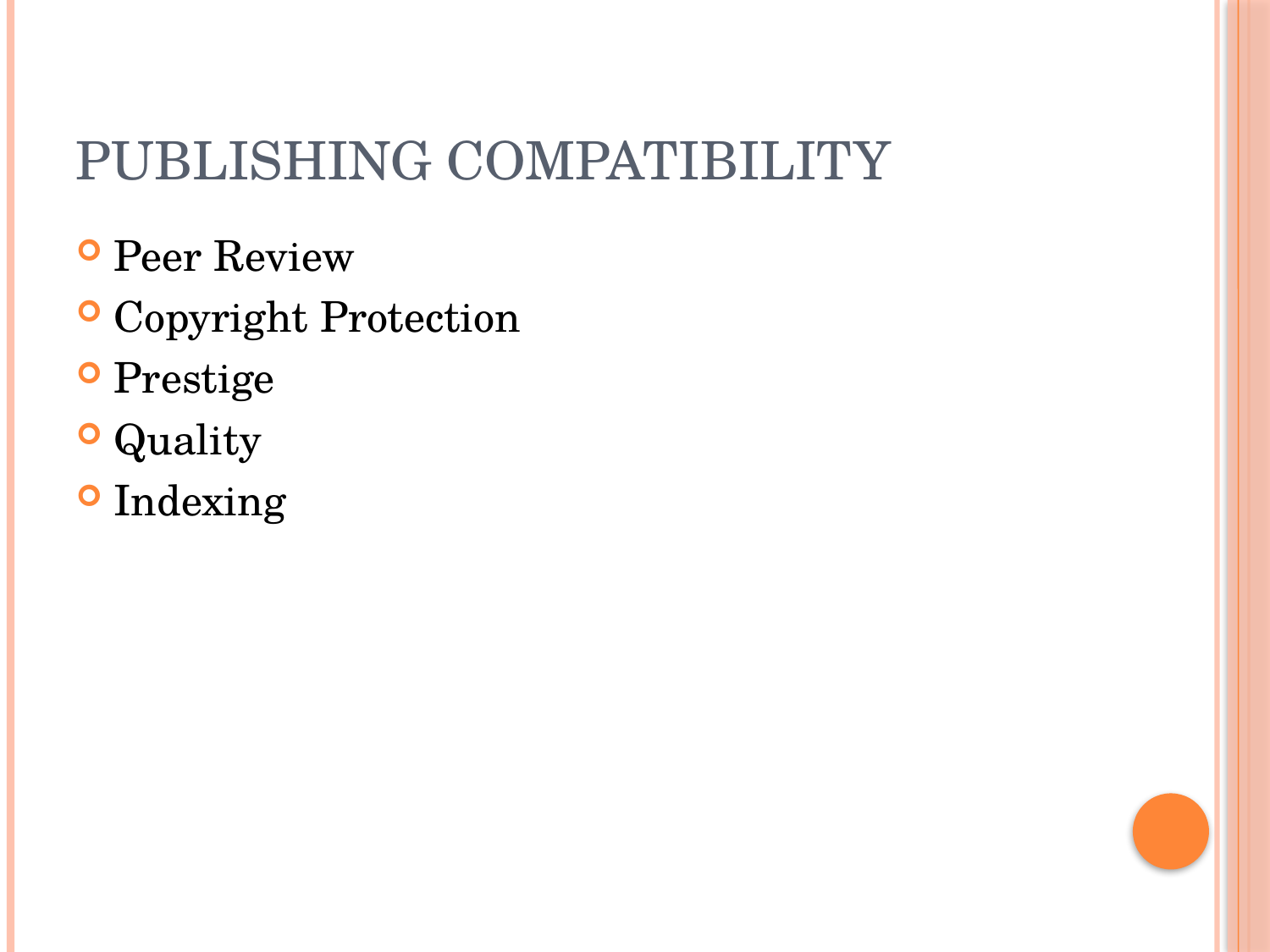

# Publishing Compatibility
Peer Review
Copyright Protection
Prestige
Quality
Indexing